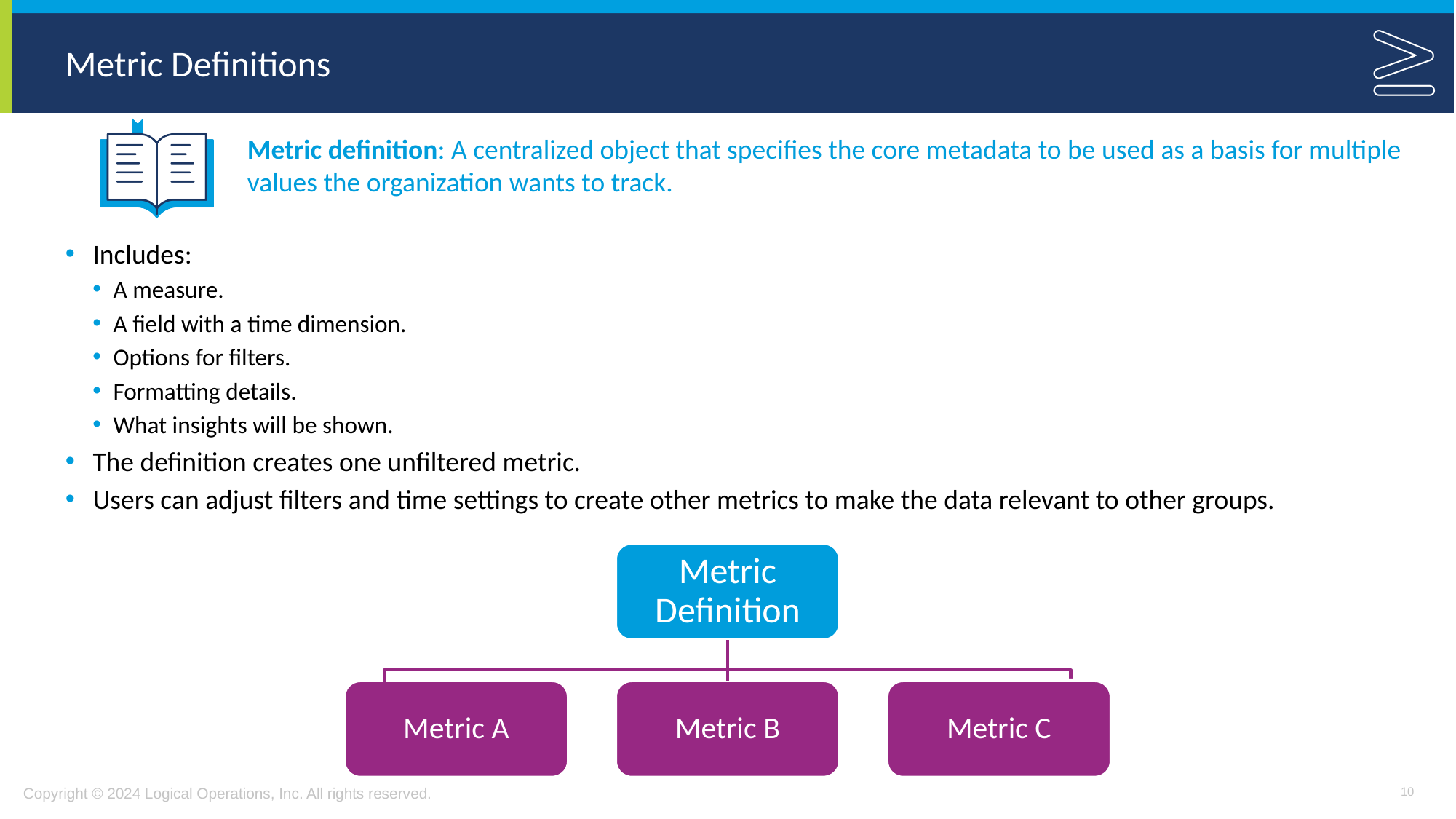

# Metric Definitions
Metric definition: A centralized object that specifies the core metadata to be used as a basis for multiple values the organization wants to track.
Includes:
A measure.
A field with a time dimension.
Options for filters.
Formatting details.
What insights will be shown.
The definition creates one unfiltered metric.
Users can adjust filters and time settings to create other metrics to make the data relevant to other groups.
Metric Definition

Metric A
Metric B
Metric C
10